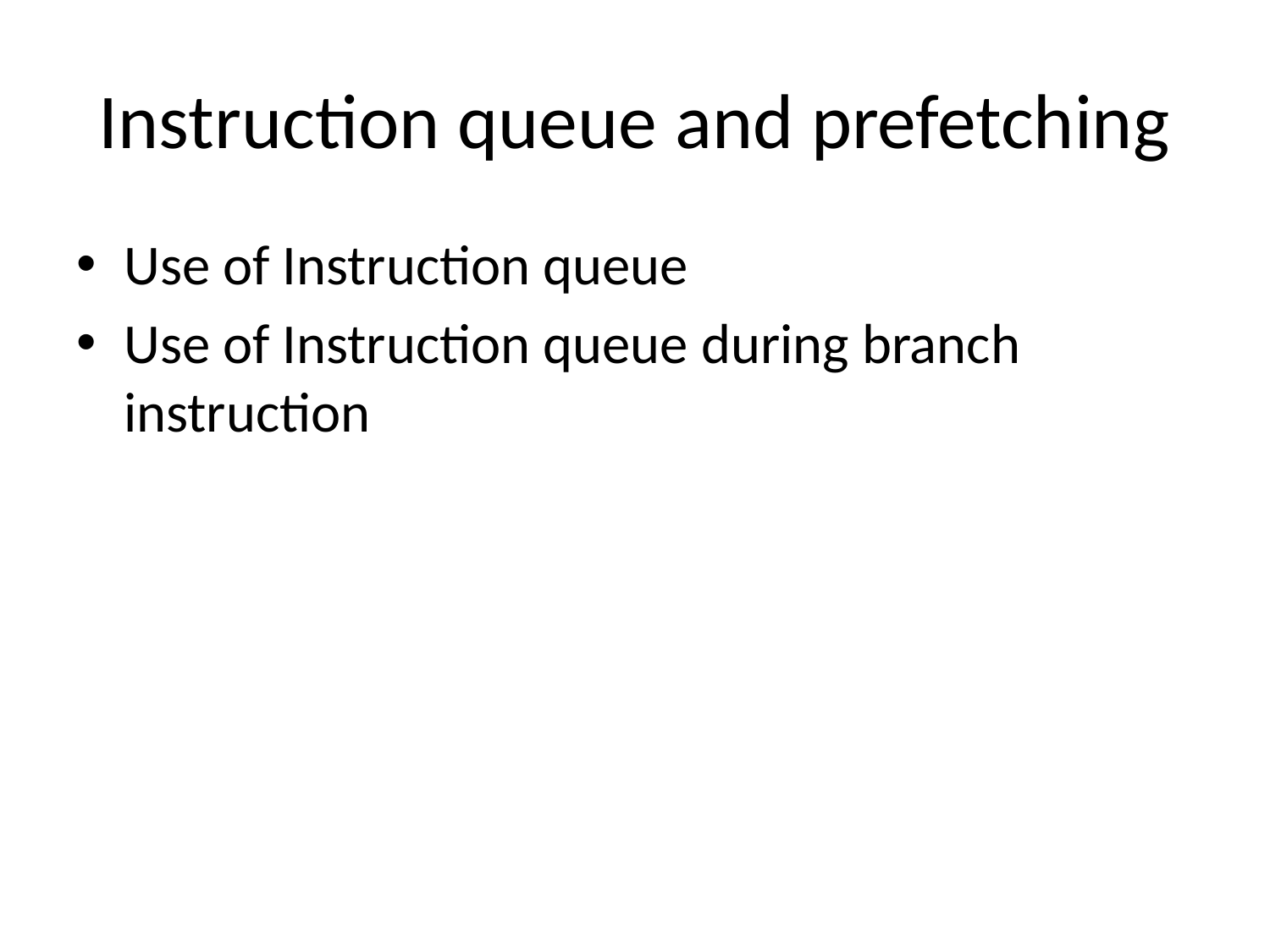

# Instruction queue and prefetching
Use of Instruction queue
Use of Instruction queue during branch instruction